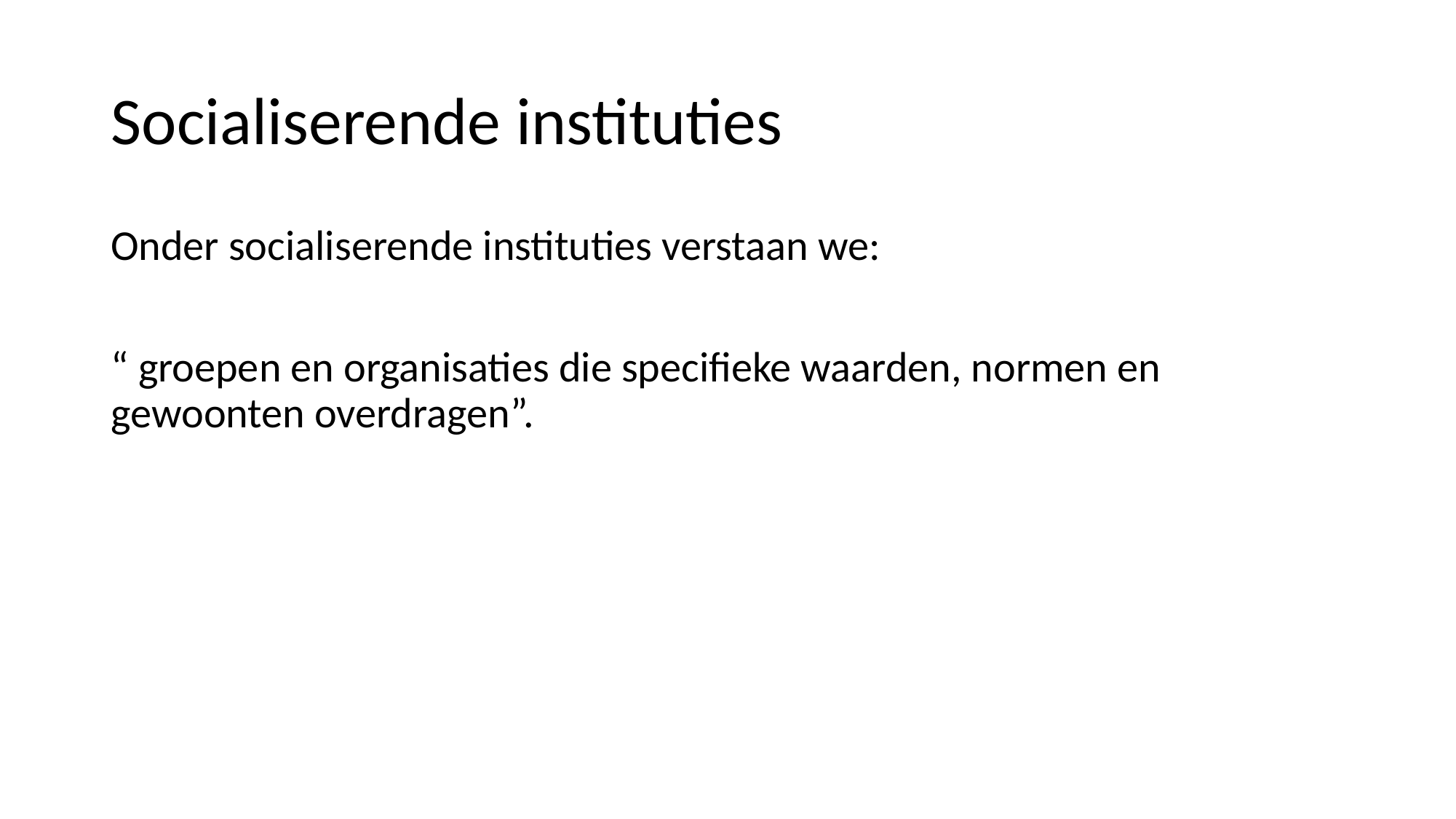

# Socialiserende instituties
Onder socialiserende instituties verstaan we:

“ groepen en organisaties die specifieke waarden, normen en gewoonten overdragen”.